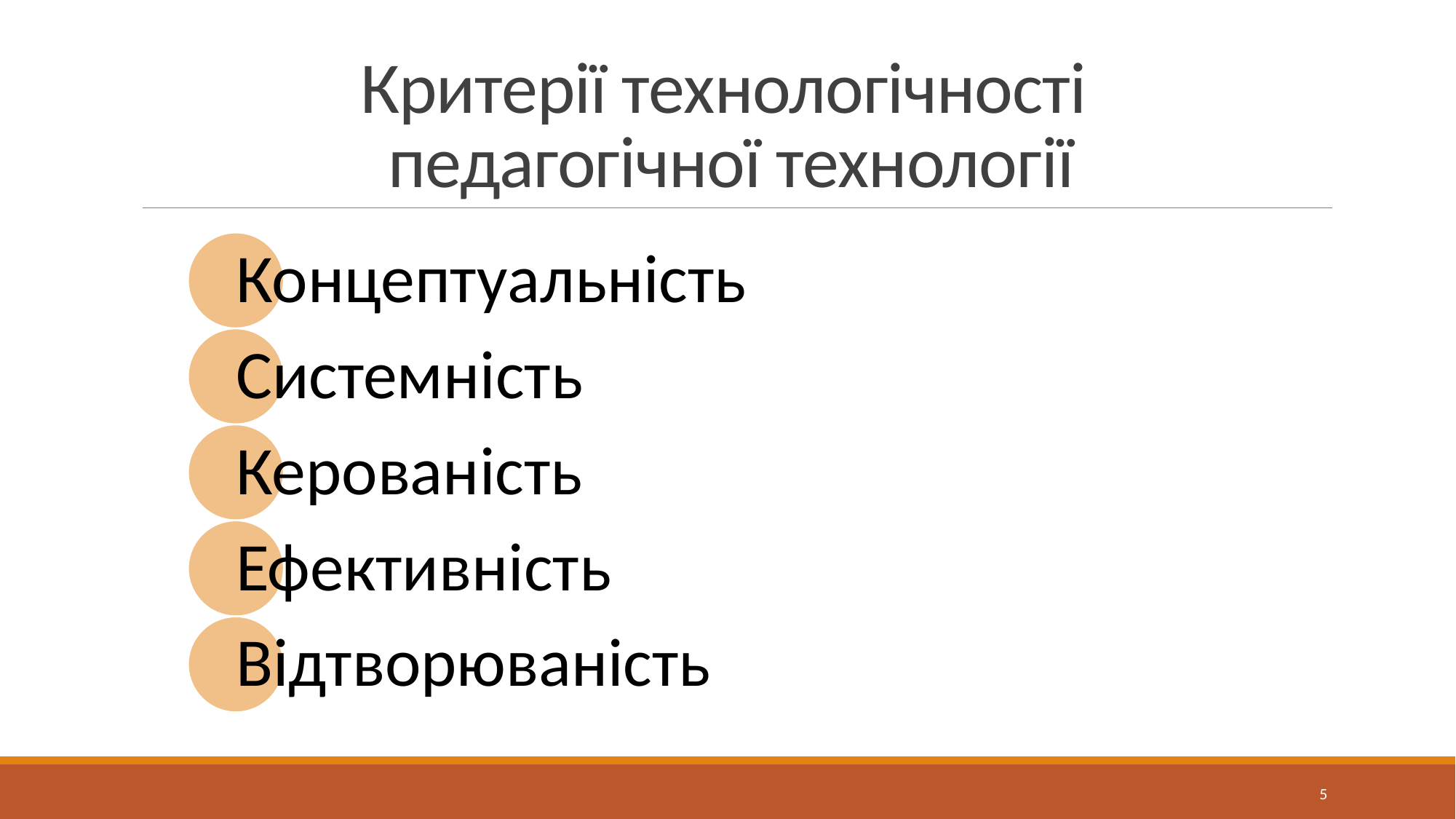

# Критерії технологічності педагогічної технології
Концептуальність
Системність
Керованість
Ефективність
Відтворюваність
5